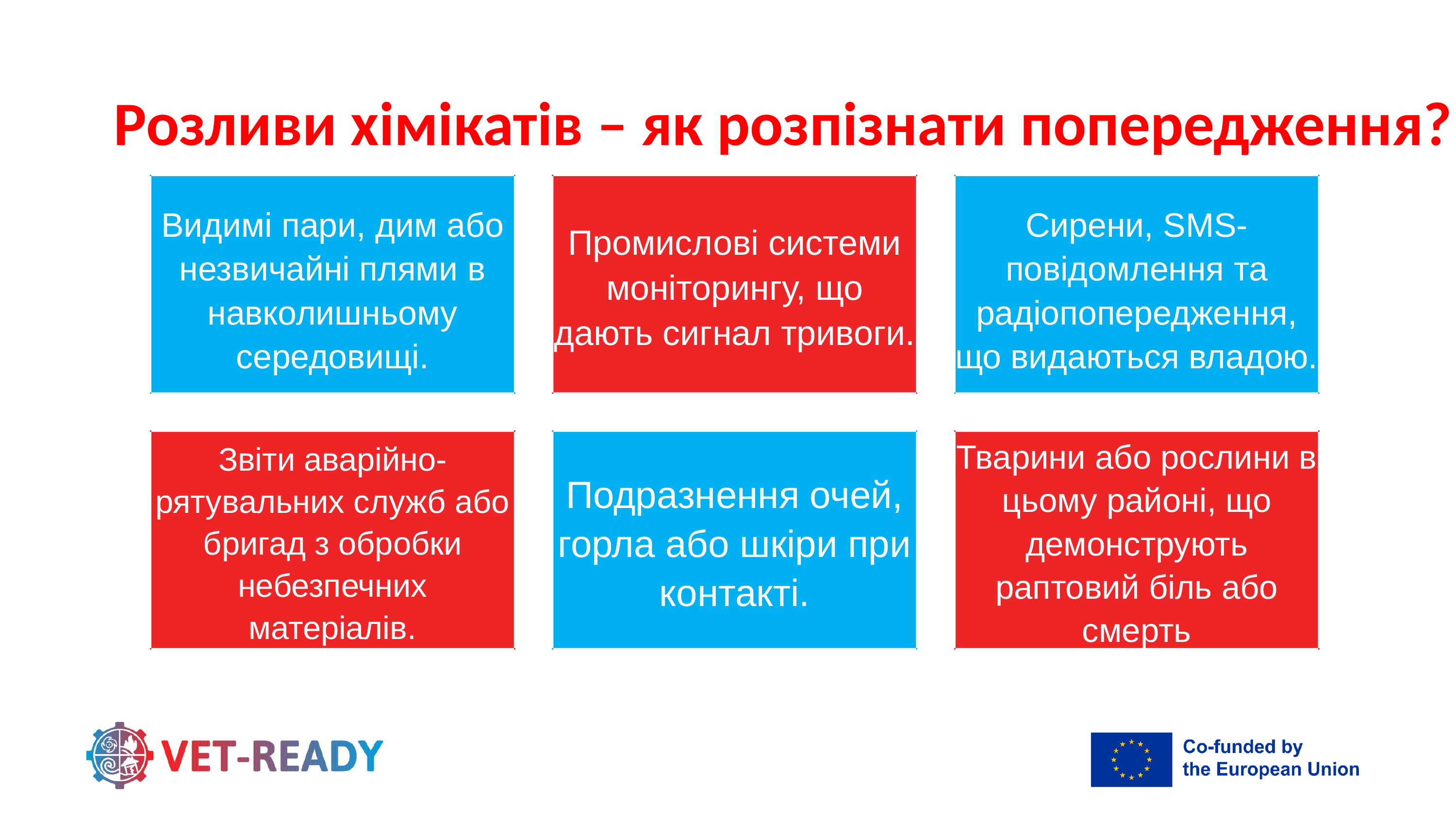

Розливи хімікатів – як розпізнати попередження?

Видимі пари, дим або незвичайні плями в навколишньому середовищі.

Промислові системи моніторингу, що дають сигнал тривоги.

Сирени, SMS-повідомлення та радіопопередження, що видаються владою.

Звіти аварійно-рятувальних служб або бригад з обробки небезпечних матеріалів.

Подразнення очей, горла або шкіри при контакті.

Тварини або рослини в цьому районі, що демонструють раптовий біль або смерть